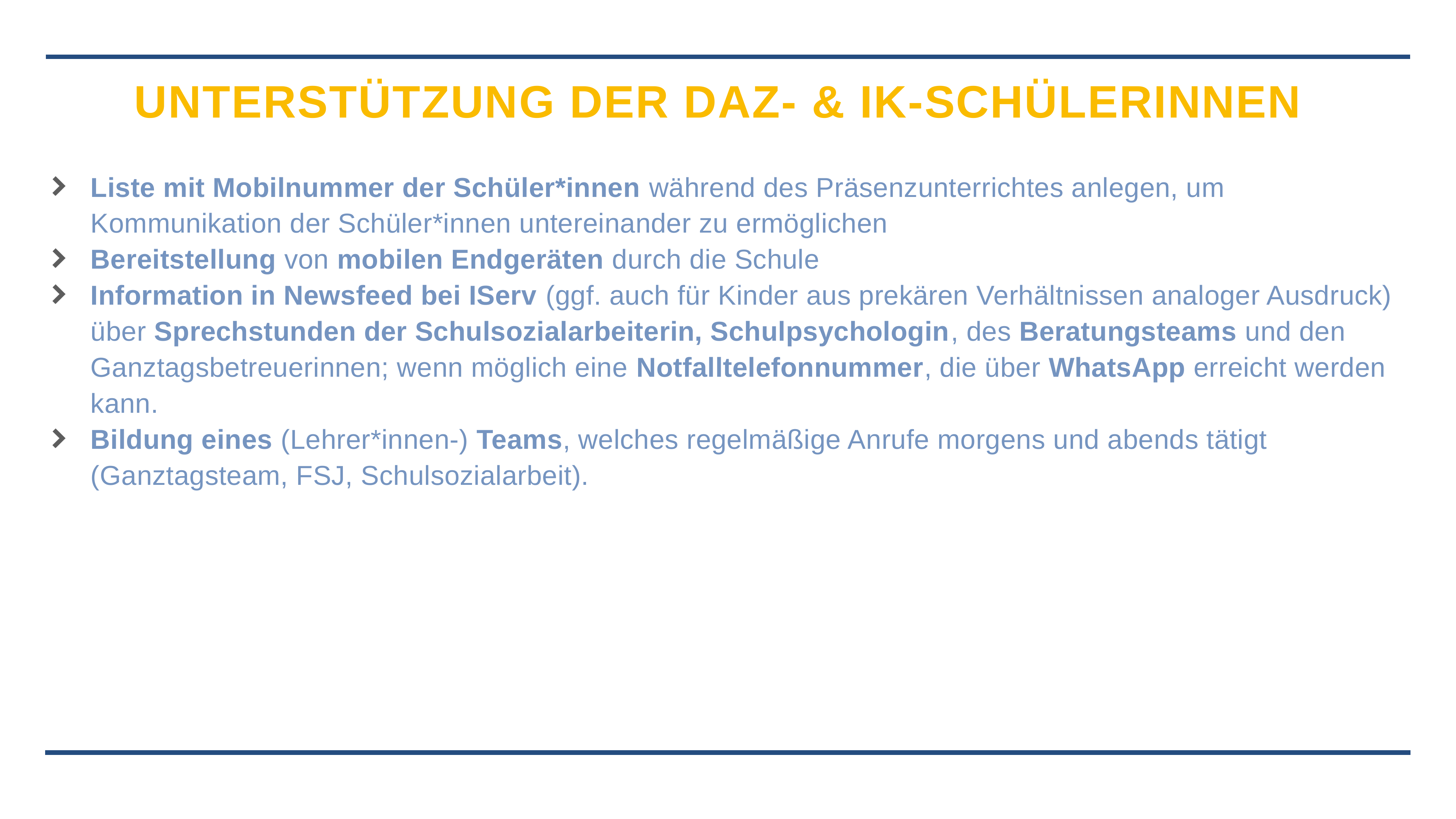

# Unterstützung der DAZ- & IK-SchülerInnen
Liste mit Mobilnummer der Schüler*innen während des Präsenzunterrichtes anlegen, um Kommunikation der Schüler*innen untereinander zu ermöglichen
Bereitstellung von mobilen Endgeräten durch die Schule
Information in Newsfeed bei IServ (ggf. auch für Kinder aus prekären Verhältnissen analoger Ausdruck) über Sprechstunden der Schulsozialarbeiterin, Schulpsychologin, des Beratungsteams und den Ganztagsbetreuerinnen; wenn möglich eine Notfalltelefonnummer, die über WhatsApp erreicht werden kann.
Bildung eines (Lehrer*innen-) Teams, welches regelmäßige Anrufe morgens und abends tätigt (Ganztagsteam, FSJ, Schulsozialarbeit).